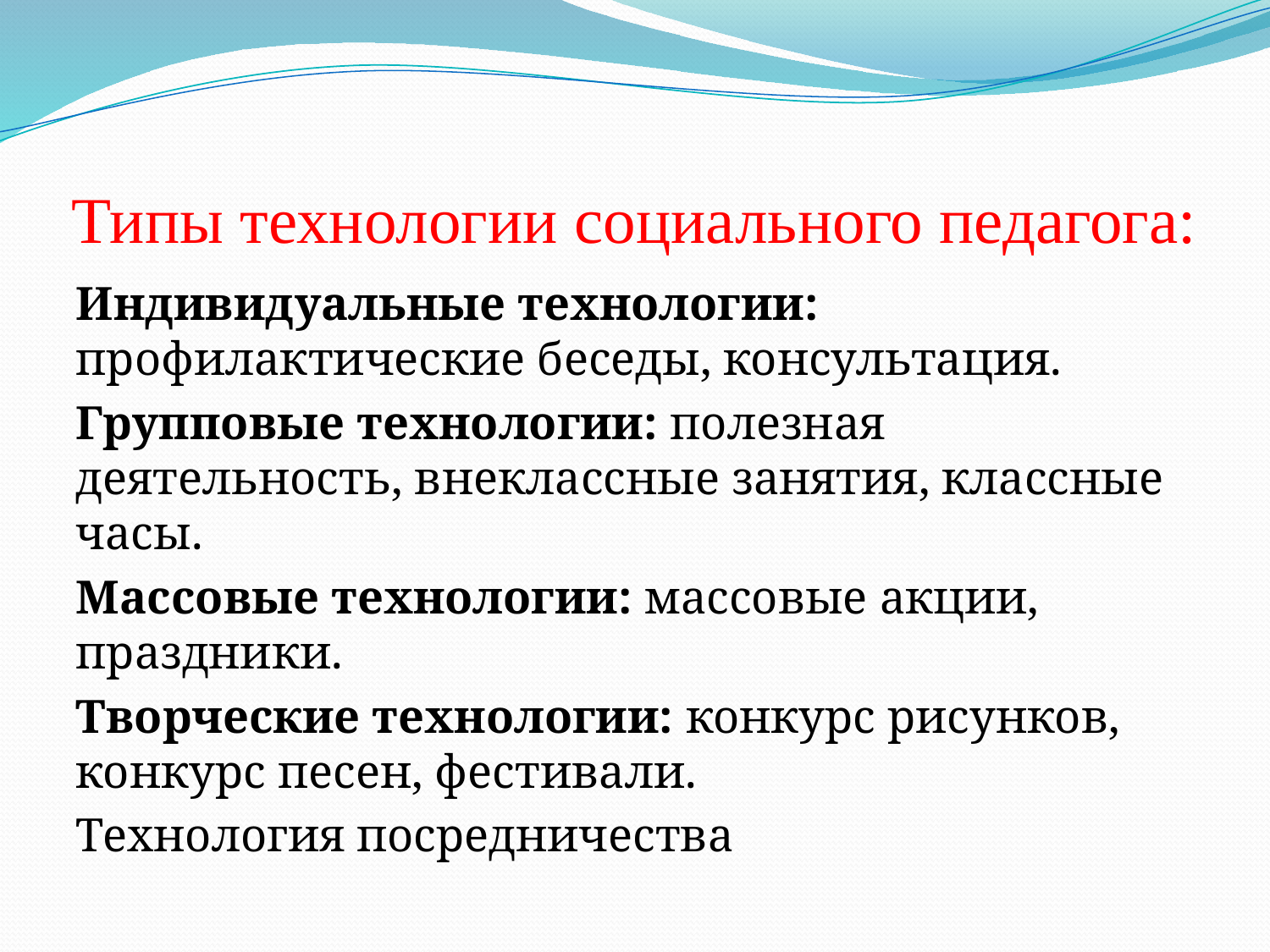

# Типы технологии социального педагога:
Индивидуальные технологии: профилактические беседы, консультация.
Групповые технологии: полезная деятельность, внеклассные занятия, классные часы.
Массовые технологии: массовые акции, праздники.
Творческие технологии: конкурс рисунков, конкурс песен, фестивали.
Технология посредничества